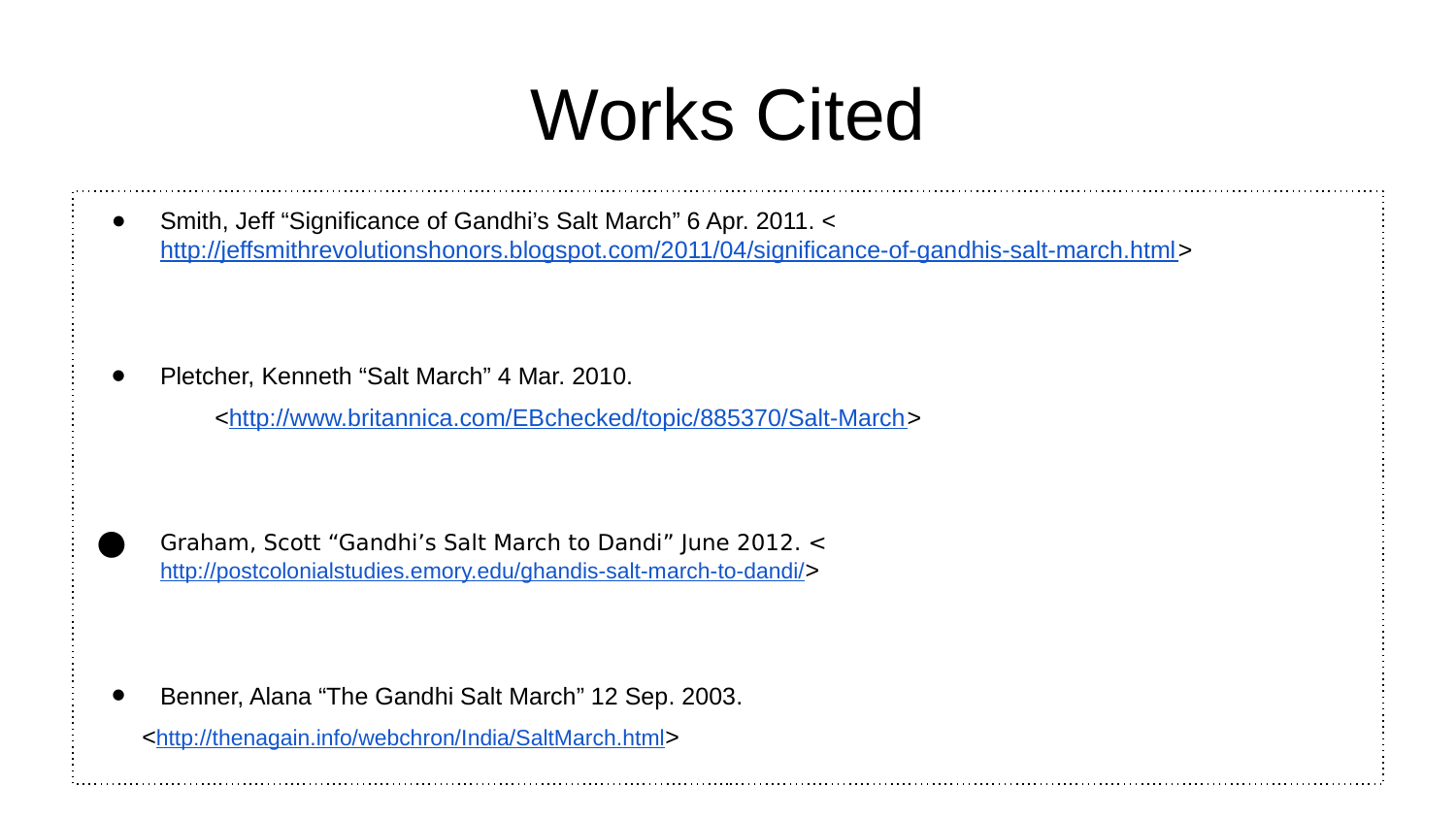

# Works Cited
Smith, Jeff “Significance of Gandhi’s Salt March” 6 Apr. 2011. <http://jeffsmithrevolutionshonors.blogspot.com/2011/04/significance-of-gandhis-salt-march.html>

Pletcher, Kenneth “Salt March” 4 Mar. 2010.
<http://www.britannica.com/EBchecked/topic/885370/Salt-March>

Graham, Scott “Gandhi’s Salt March to Dandi” June 2012. <http://postcolonialstudies.emory.edu/ghandis-salt-march-to-dandi/>

Benner, Alana “The Gandhi Salt March” 12 Sep. 2003.
	<http://thenagain.info/webchron/India/SaltMarch.html>